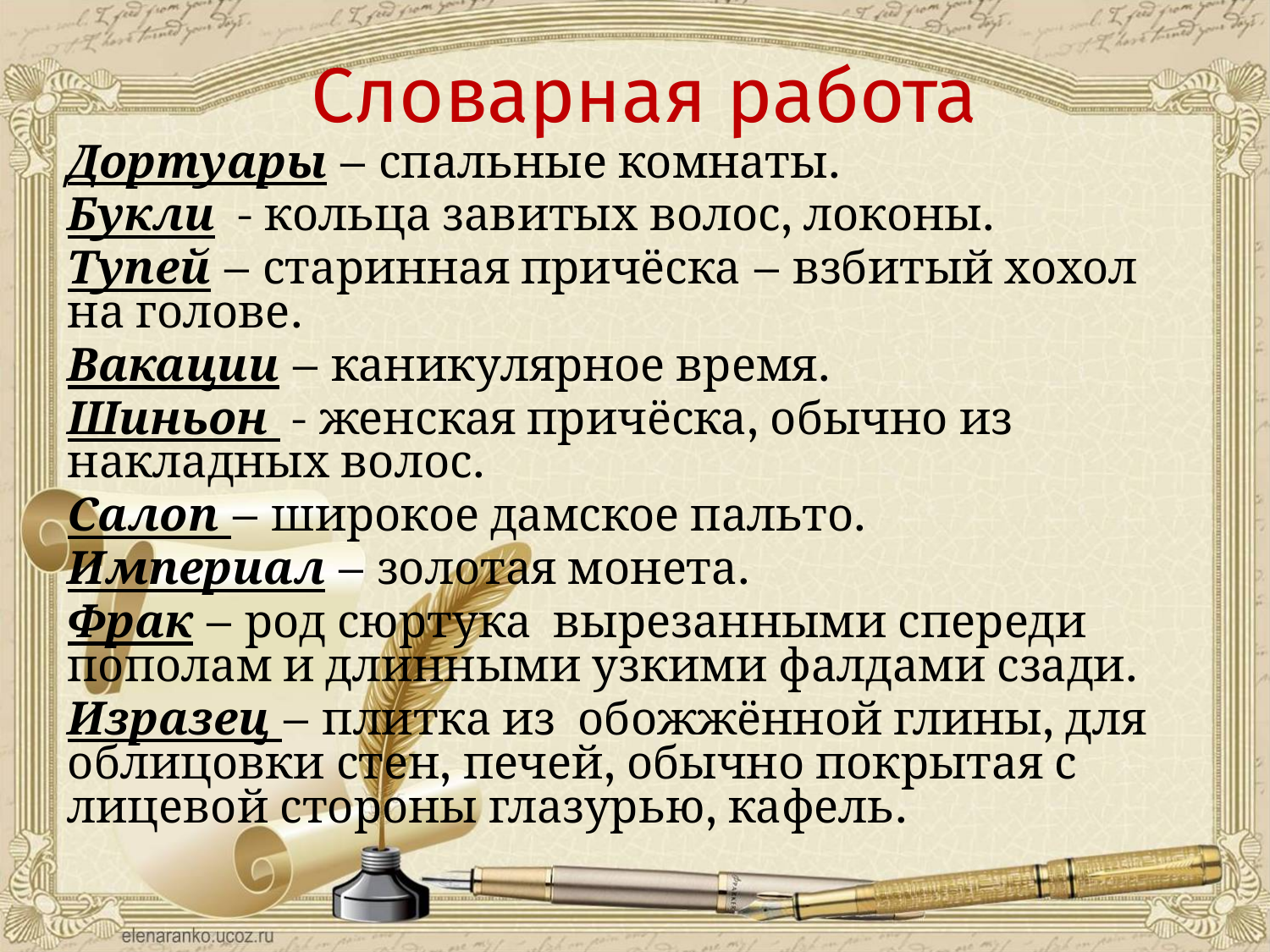

# Словарная работа
Дортуары – спальные комнаты.
Букли  - кольца завитых волос, локоны.
Тупей – старинная причёска – взбитый хохол на голове.
Вакации – каникулярное время.
Шиньон  - женская причёска, обычно из накладных волос.
Салоп – широкое дамское пальто.
Империал – золотая монета.
Фрак – род сюртука  вырезанными спереди пополам и длинными узкими фалдами сзади.
Изразец – плитка из  обожжённой глины, для облицовки стен, печей, обычно покрытая с лицевой стороны глазурью, кафель.